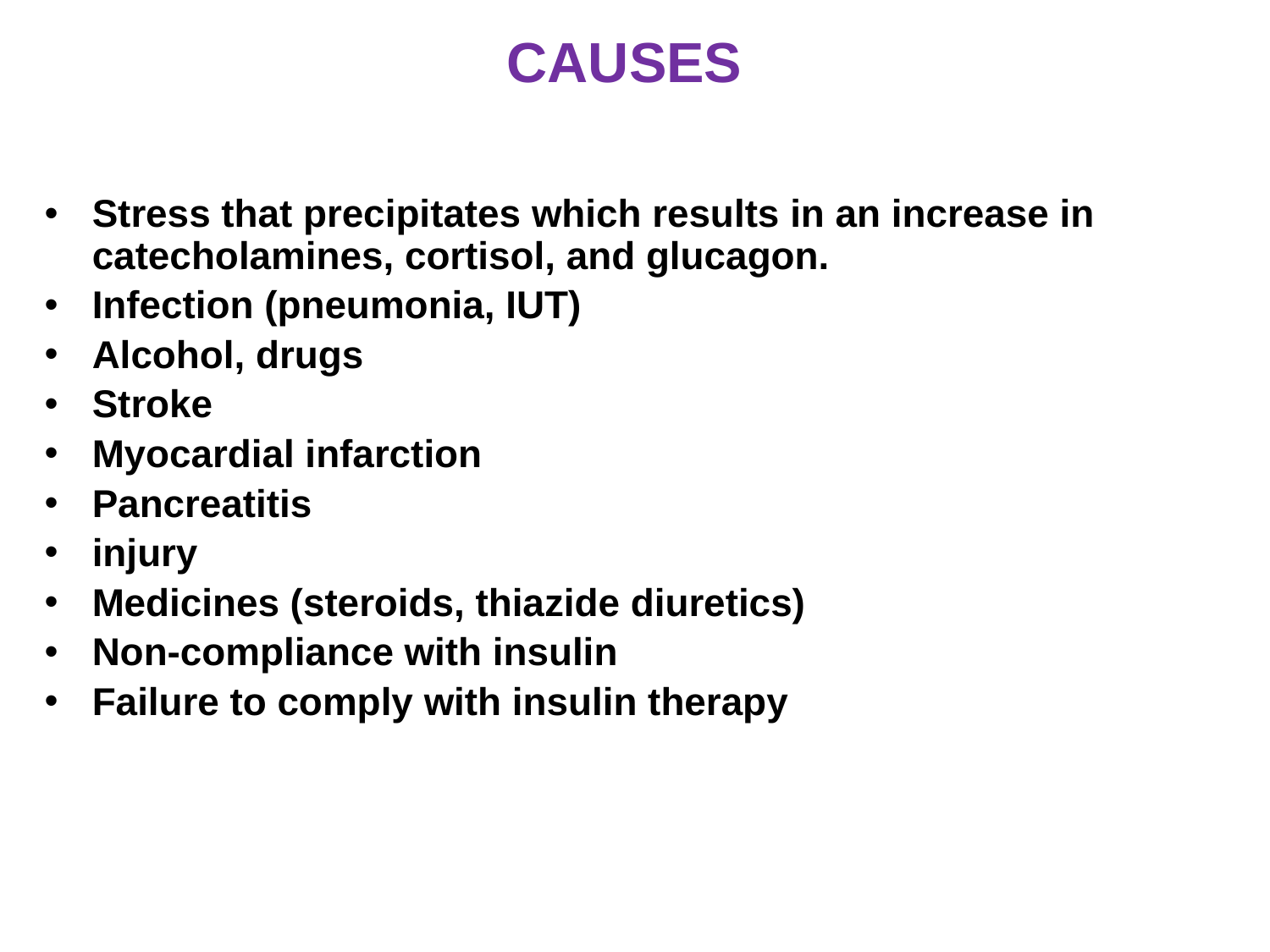

# CAUSES

Stress that precipitates which results in an increase in catecholamines, cortisol, and glucagon.
Infection (pneumonia, IUT)
Alcohol, drugs
Stroke
Myocardial infarction
Pancreatitis
injury
Medicines (steroids, thiazide diuretics)
Non-compliance with insulin
Failure to comply with insulin therapy